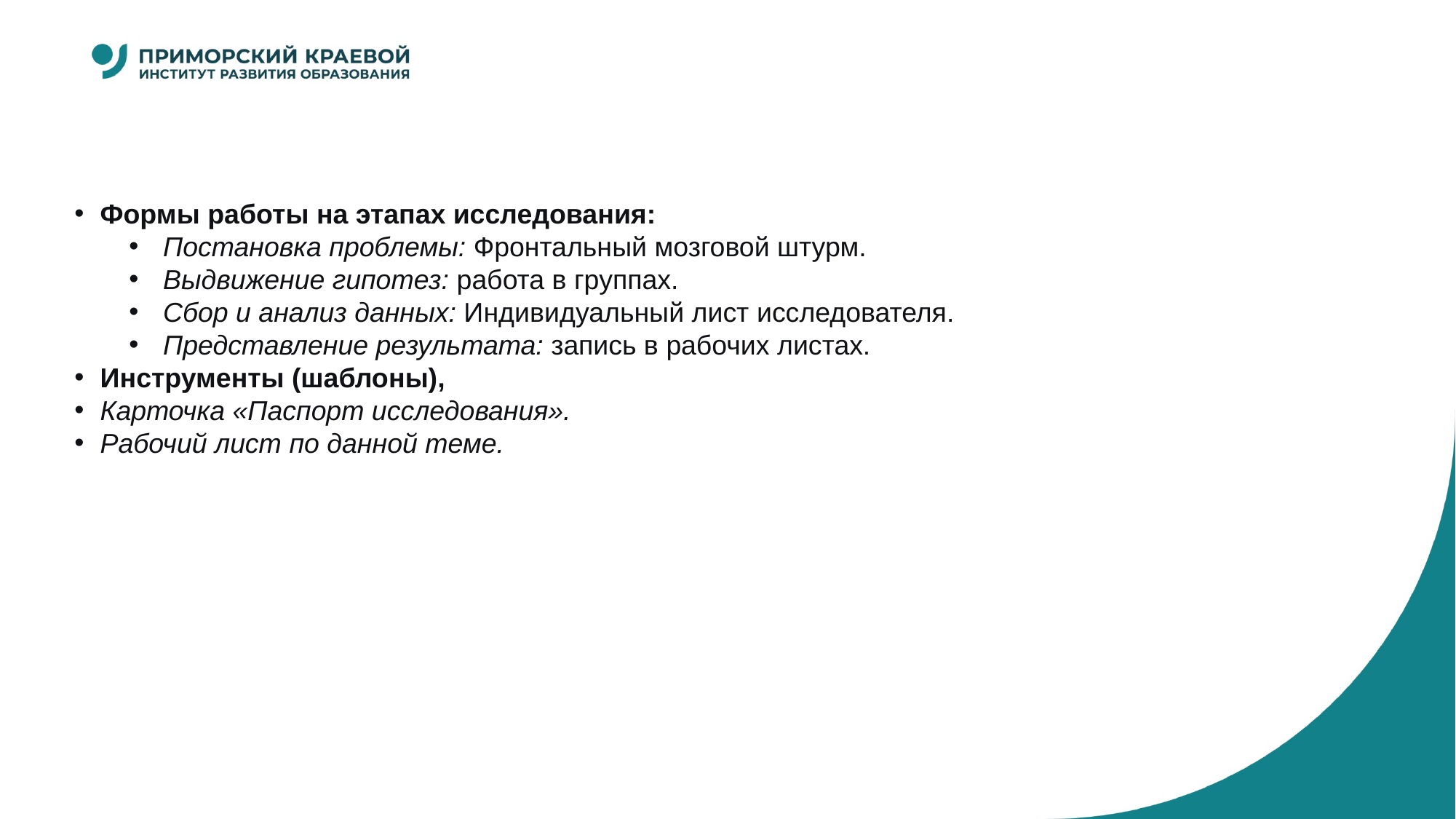

#
Формы работы на этапах исследования:
Постановка проблемы: Фронтальный мозговой штурм.
Выдвижение гипотез: работа в группах.
Сбор и анализ данных: Индивидуальный лист исследователя.
Представление результата: запись в рабочих листах.
Инструменты (шаблоны),
Карточка «Паспорт исследования».
Рабочий лист по данной теме.